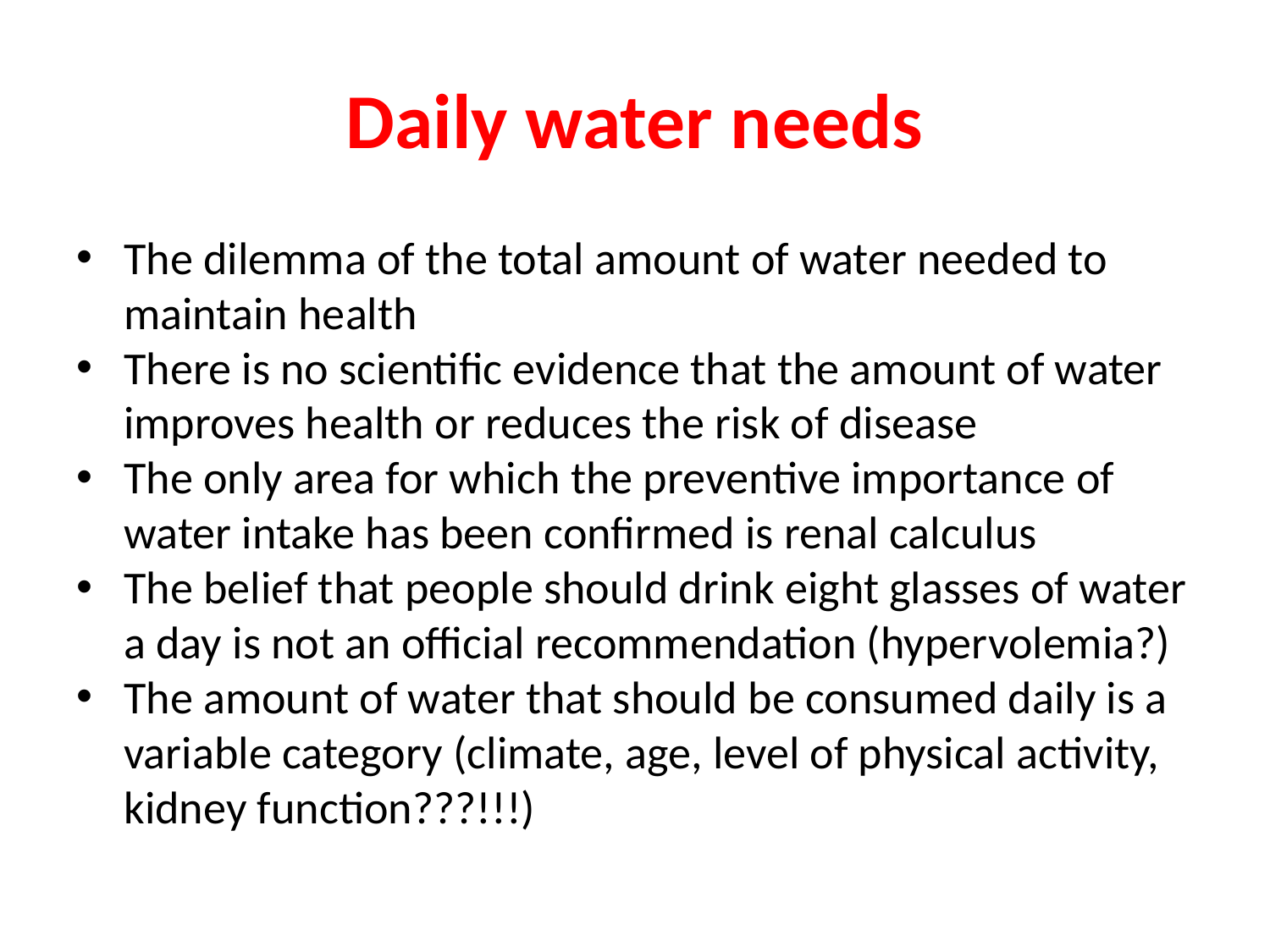

# Daily water needs
The dilemma of the total amount of water needed to maintain health
There is no scientific evidence that the amount of water improves health or reduces the risk of disease
The only area for which the preventive importance of water intake has been confirmed is renal calculus
The belief that people should drink eight glasses of water a day is not an official recommendation (hypervolemia?)
The amount of water that should be consumed daily is a variable category (climate, age, level of physical activity, kidney function???!!!)